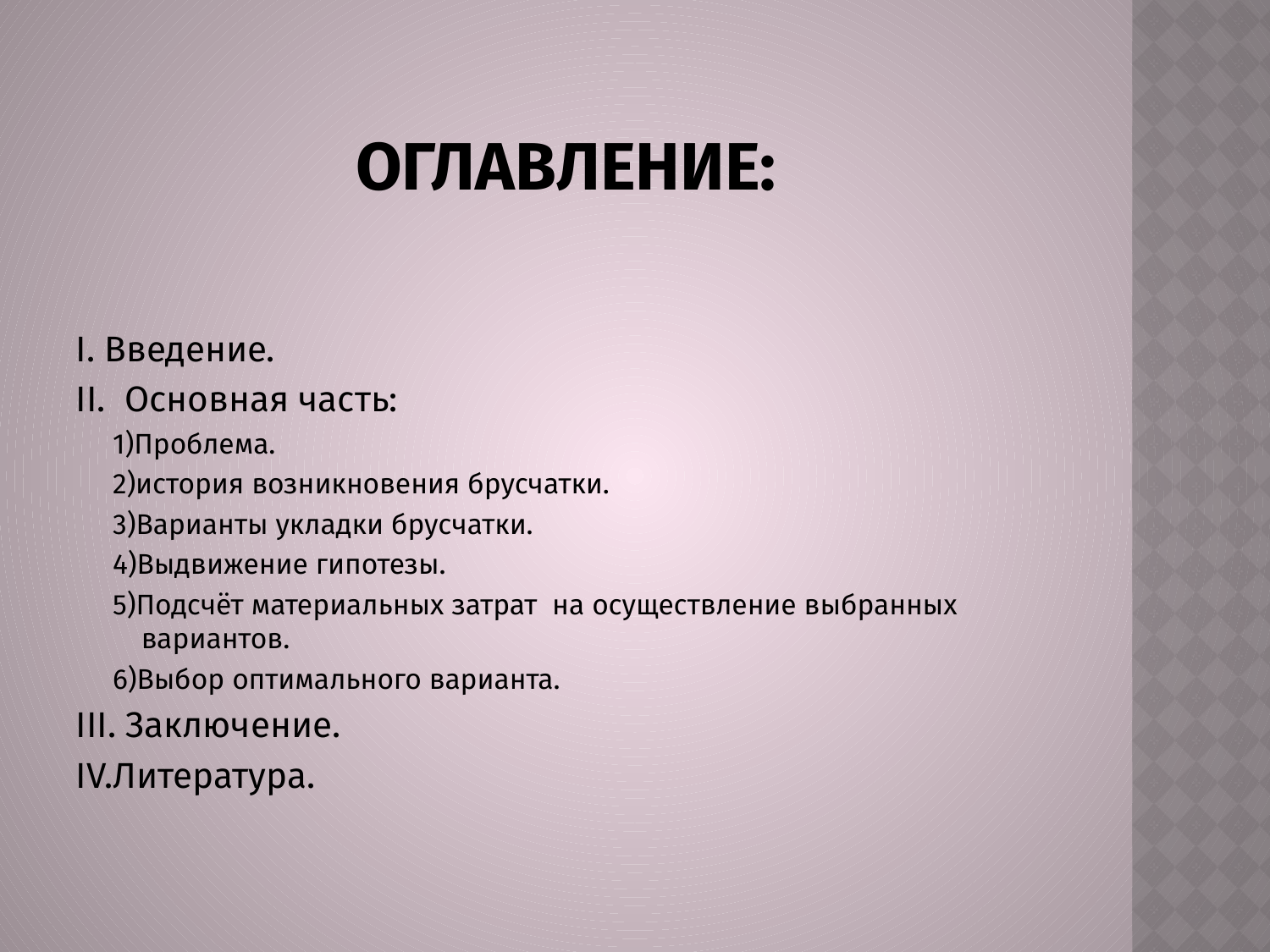

# Оглавление:

I. Введение.
II.  Основная часть:
1)Проблема.
2)история возникновения брусчатки.
3)Варианты укладки брусчатки.
4)Выдвижение гипотезы.
5)Подсчёт материальных затрат  на осуществление выбранных вариантов.
6)Выбор оптимального варианта.
III. Заключение.
IV.Литература.